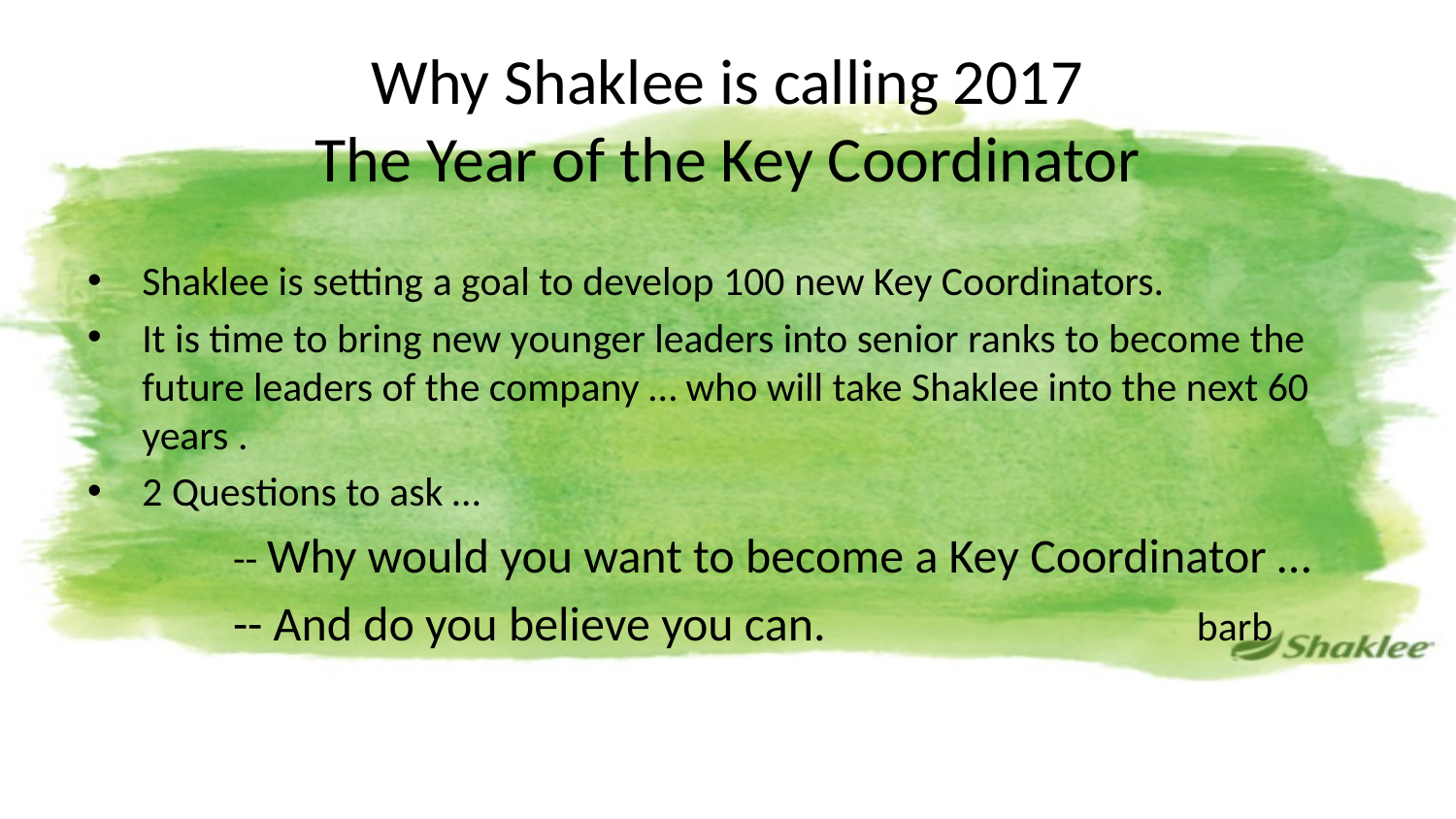

# Why Shaklee is calling 2017 The Year of the Key Coordinator
Shaklee is setting a goal to develop 100 new Key Coordinators.
It is time to bring new younger leaders into senior ranks to become the future leaders of the company … who will take Shaklee into the next 60 years .
2 Questions to ask …
	-- Why would you want to become a Key Coordinator …
	-- And do you believe you can.                                  barb